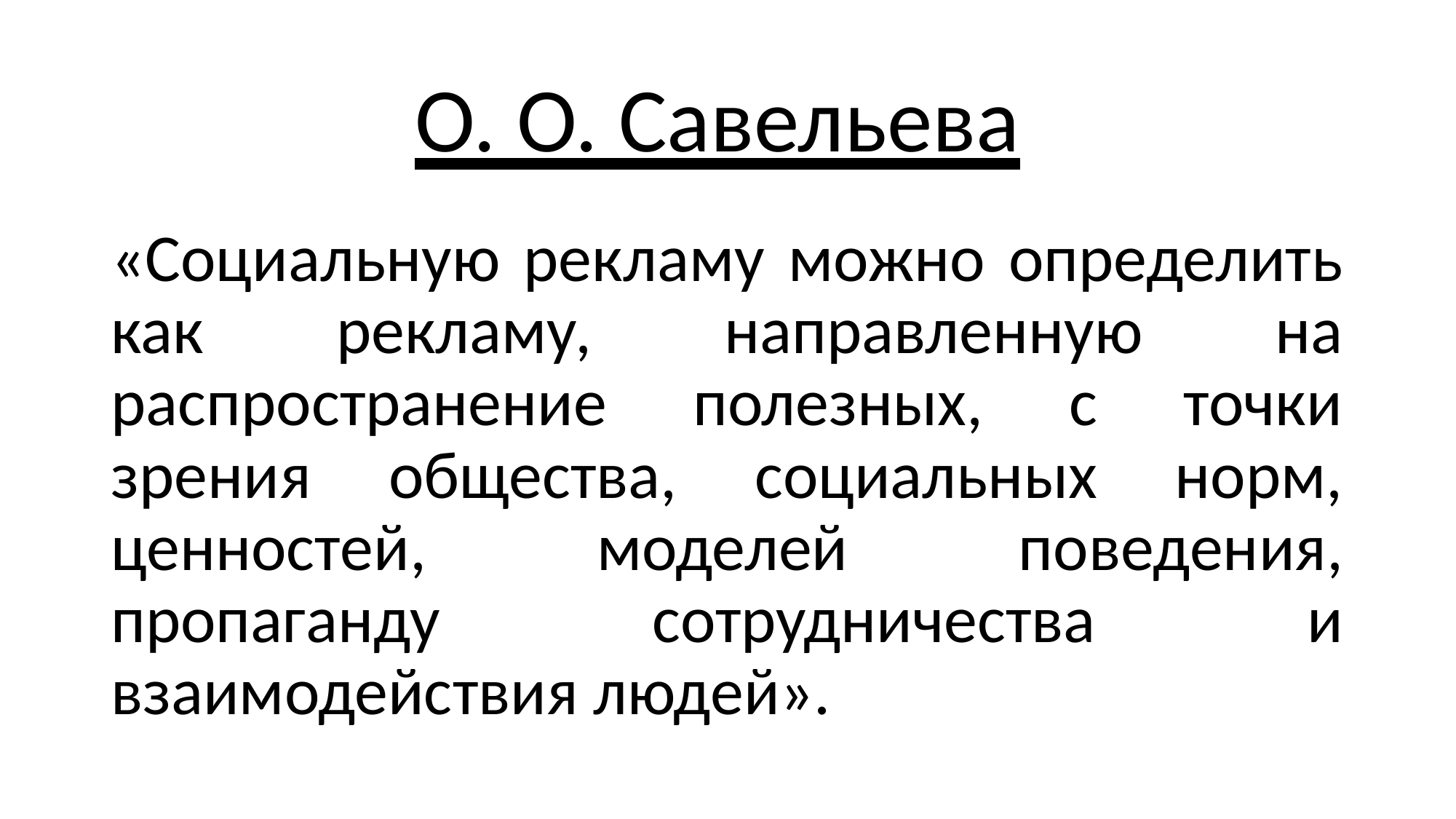

# О. О. Савельева
«Социальную рекламу можно определить как рекламу, направленную на распространение полезных, с точки зрения общества, социальных норм, ценностей, моделей поведения, пропаганду сотрудничества и взаимодействия людей».